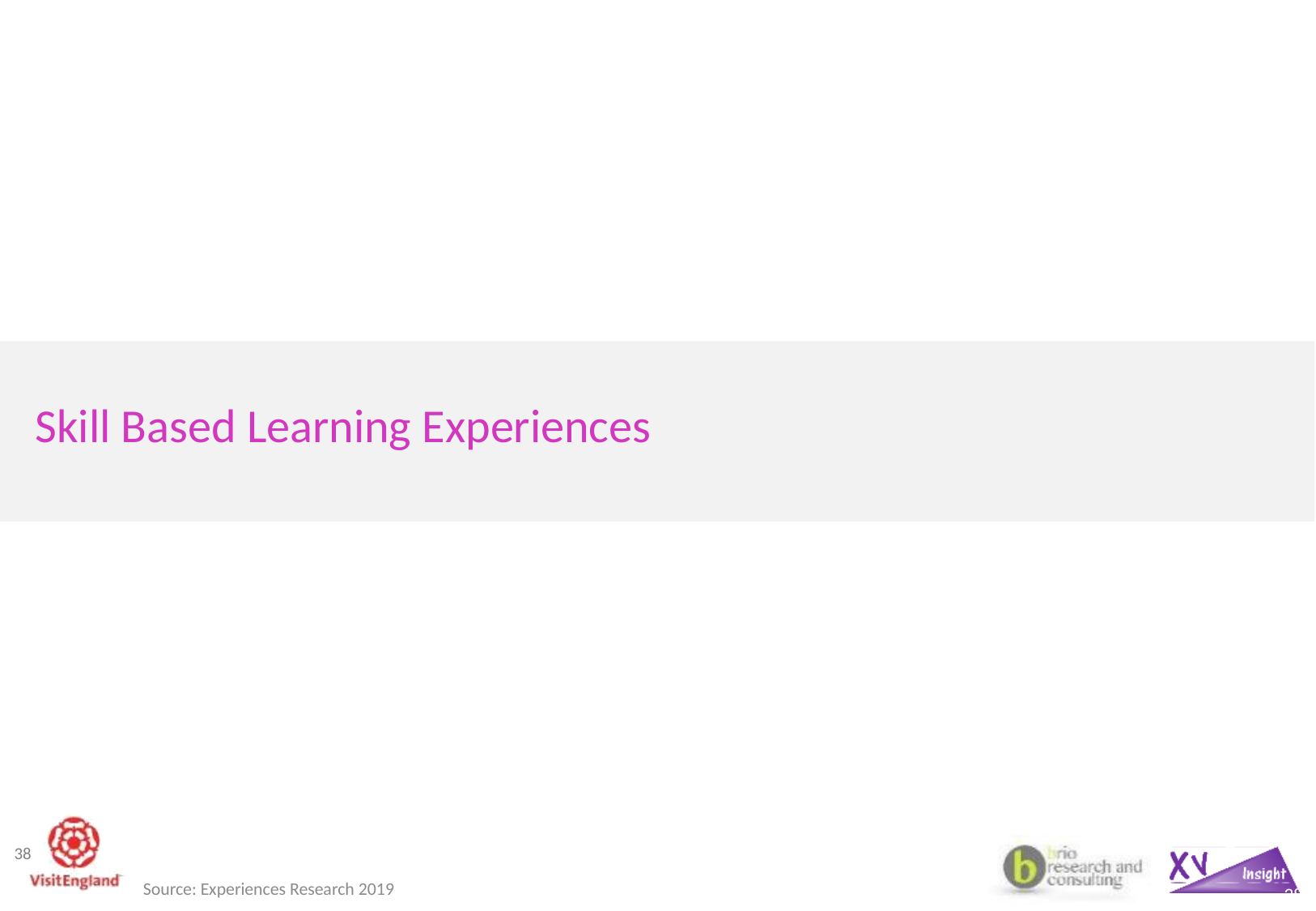

# Skill Based Learning Experiences
38
38